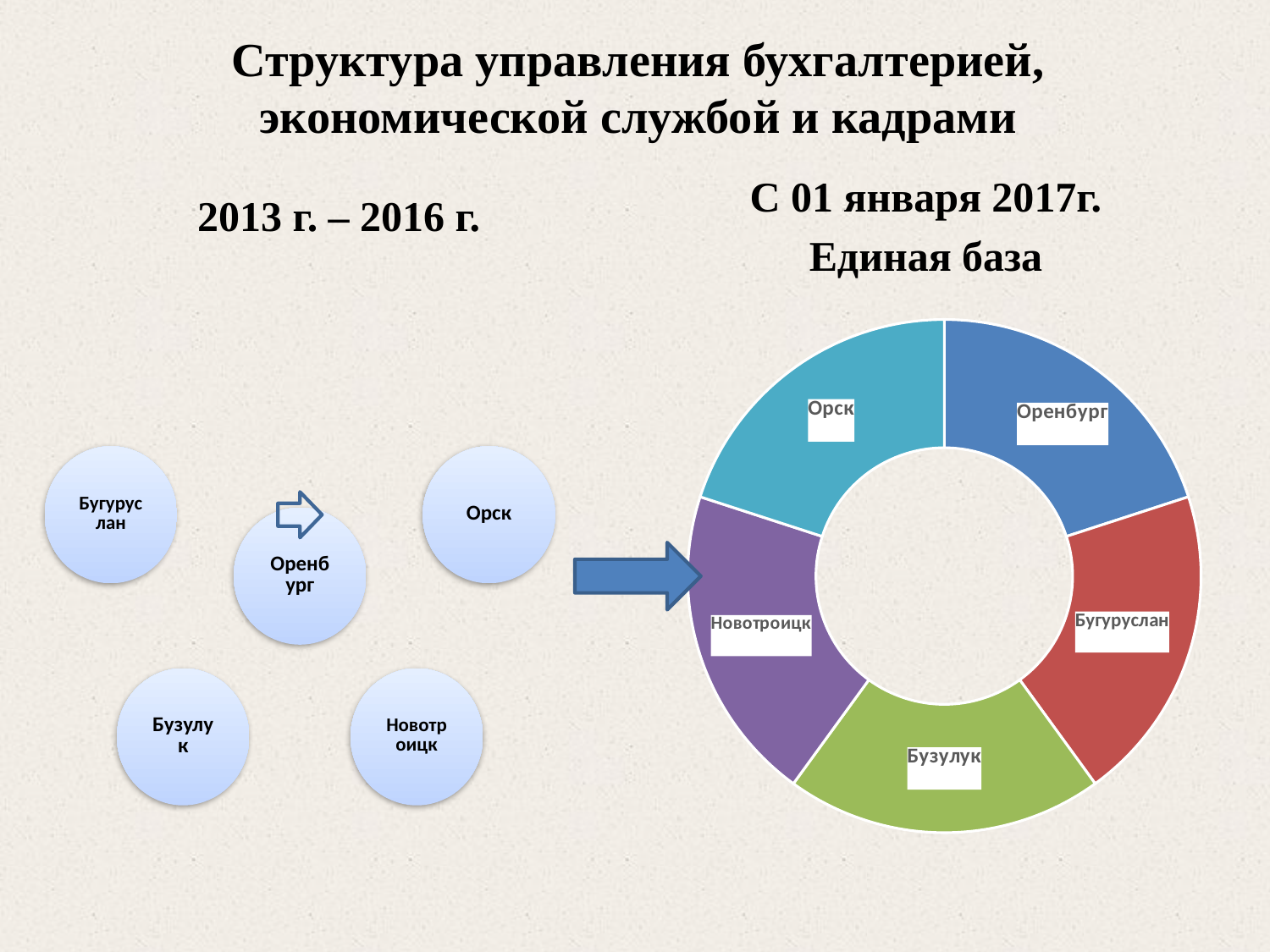

# Структура управления бухгалтерией, экономической службой и кадрами
2013 г. – 2016 г.
С 01 января 2017г.
Единая база
Оренбург
Орск
Бузулук
Бугуруслан
Новотроицк

### Chart

| Category | Столбец1 |
|---|---|
| Оренбург | 20.0 |
| Бугуруслан | 20.0 |
| Бузулук | 20.0 |
| Новотроицк | 20.0 |
| Орск | 20.0 |